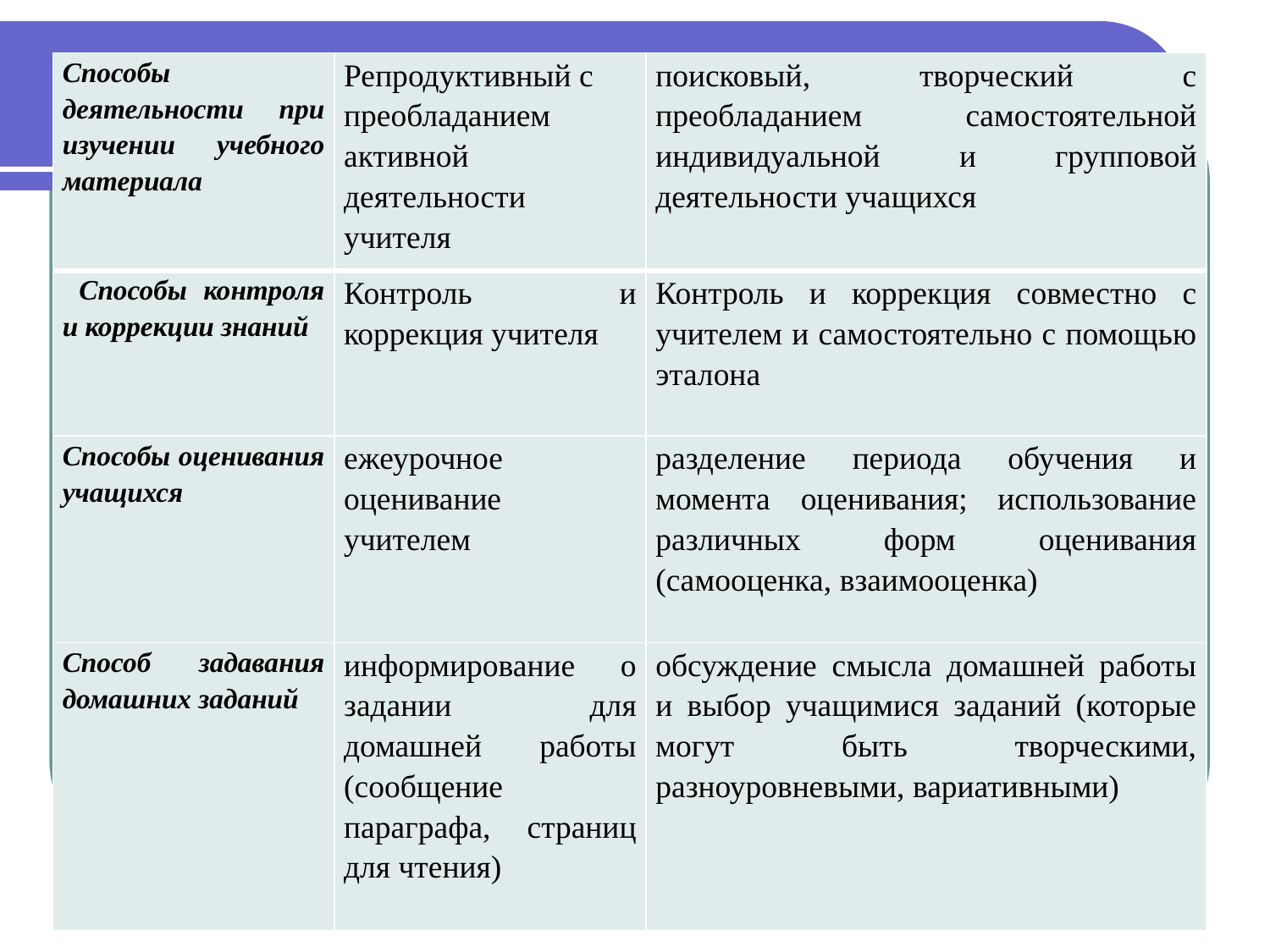

#
| Способы деятельности при изучении учебного материала | Репродуктивный с преобладанием активной деятельности учителя | поисковый, творческий с преобладанием самостоятельной индивидуальной и групповой деятельности учащихся |
| --- | --- | --- |
| Способы контроля и коррекции знаний | Контроль и коррекция учителя | Контроль и коррекция совместно с учителем и самостоятельно с помощью эталона |
| Способы оценивания учащихся | ежеурочное оценивание учителем | разделение периода обучения и момента оценивания; использование различных форм оценивания (самооценка, взаимооценка) |
| Способ задавания домашних заданий | информирование о задании для домашней работы (сообщение параграфа, страниц для чтения) | обсуждение смысла домашней работы и выбор учащимися заданий (которые могут быть творческими, разноуровневыми, вариативными) |